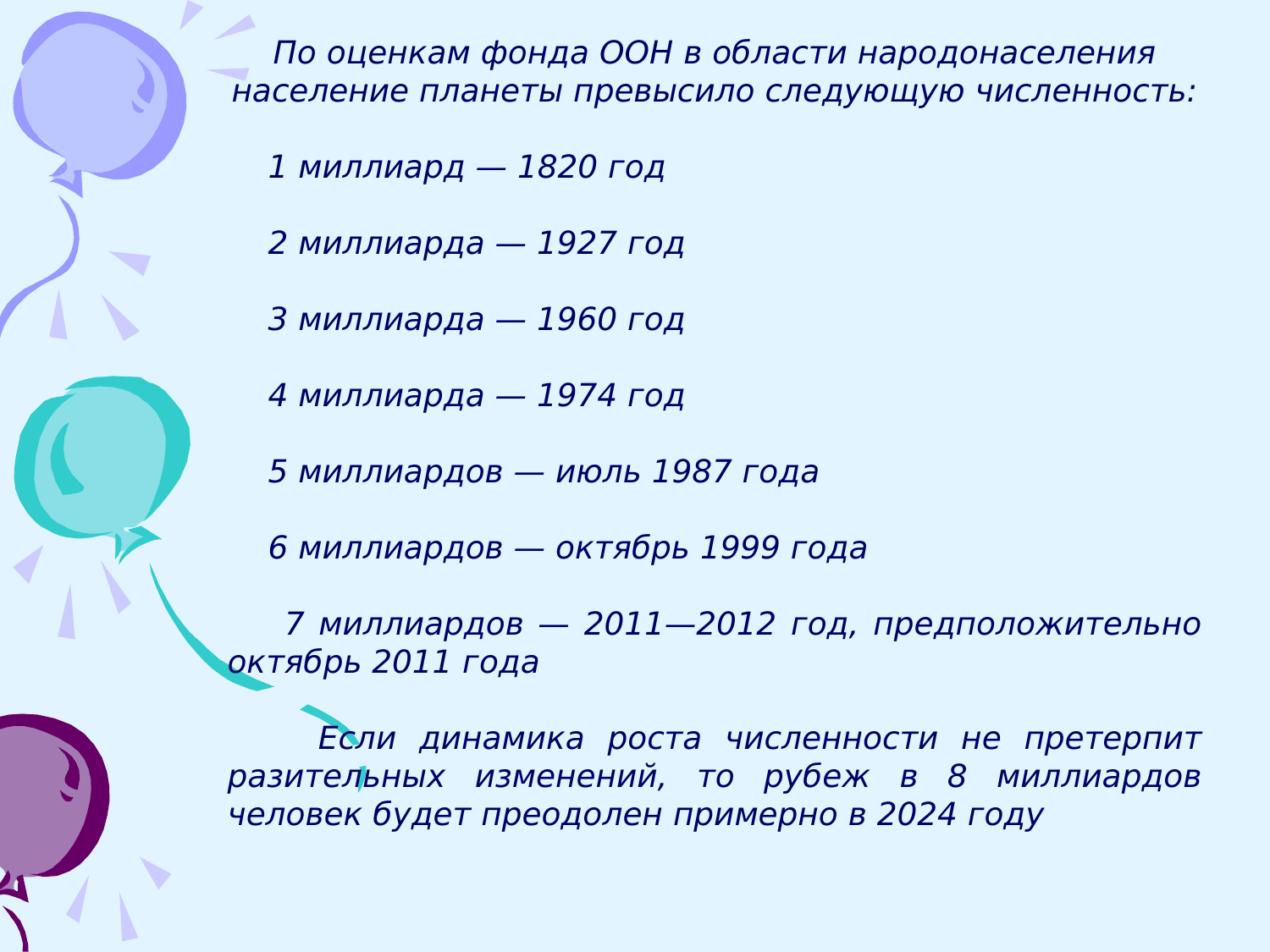

По оценкам фонда ООН в области народонаселения население планеты превысило следующую численность:

    1 миллиард — 1820 год

    2 миллиарда — 1927 год

    3 миллиарда — 1960 год

    4 миллиарда — 1974 год

    5 миллиардов — июль 1987 года

    6 миллиардов — октябрь 1999 года

    7 миллиардов — 2011—2012 год, предположительно октябрь 2011 года

    Если динамика роста численности не претерпит разительных изменений, то рубеж в 8 миллиардов человек будет преодолен примерно в 2024 году